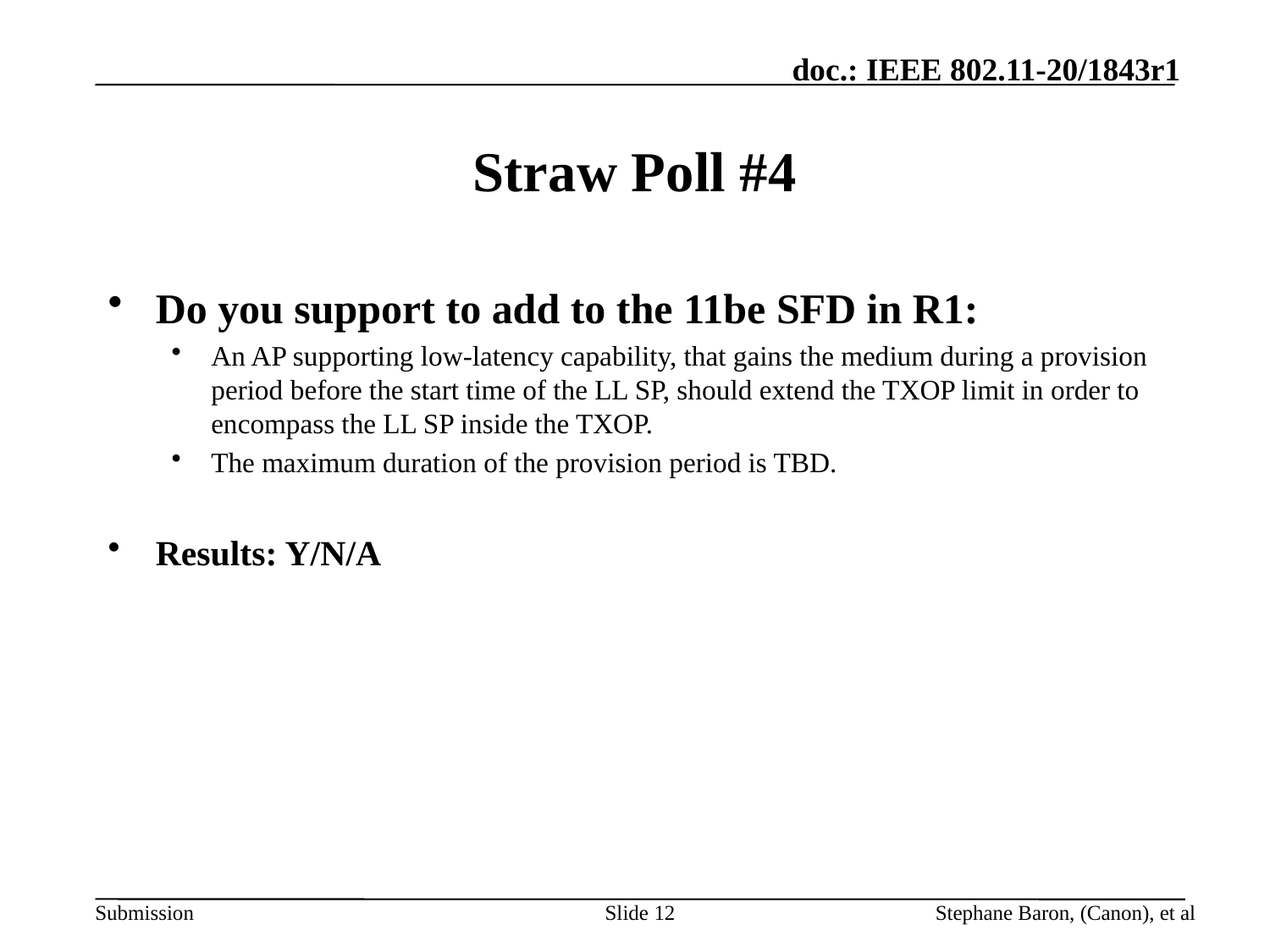

Straw Poll #4
Do you support to add to the 11be SFD in R1:
An AP supporting low-latency capability, that gains the medium during a provision period before the start time of the LL SP, should extend the TXOP limit in order to encompass the LL SP inside the TXOP.
The maximum duration of the provision period is TBD.

Results: Y/N/A
Slide 12
Stephane Baron, (Canon), et al